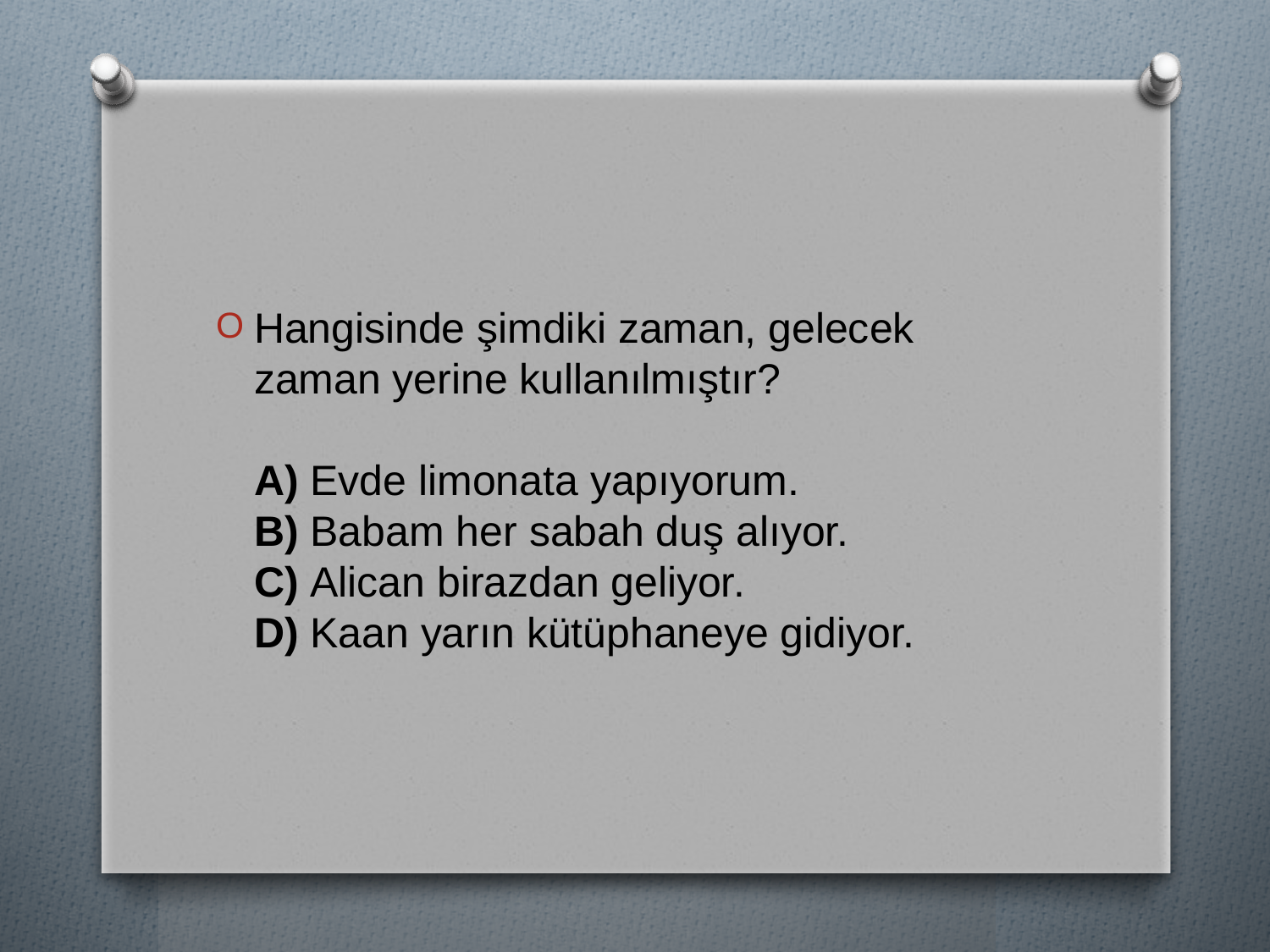

#
Hangisinde şimdiki zaman, gelecek zaman yerine kullanılmıştır? 
A) Evde limonata yapıyorum. 
B) Babam her sabah duş alıyor. 
C) Alican birazdan geliyor. 
D) Kaan yarın kütüphaneye gidiyor.